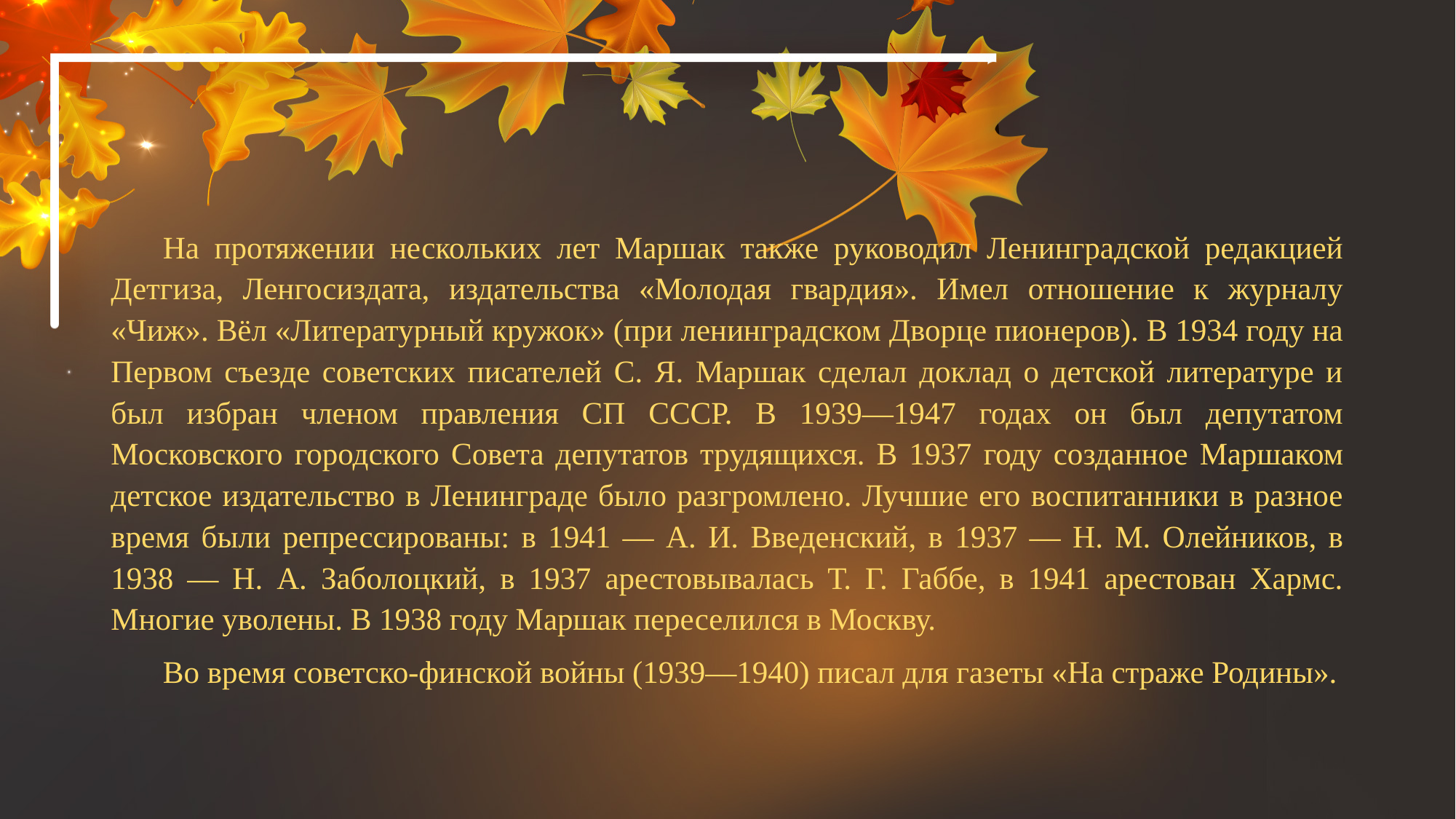

На протяжении нескольких лет Маршак также руководил Ленинградской редакцией Детгиза, Ленгосиздата, издательства «Молодая гвардия». Имел отношение к журналу «Чиж». Вёл «Литературный кружок» (при ленинградском Дворце пионеров). В 1934 году на Первом съезде советских писателей С. Я. Маршак сделал доклад о детской литературе и был избран членом правления СП СССР. В 1939—1947 годах он был депутатом Московского городского Совета депутатов трудящихся. В 1937 году созданное Маршаком детское издательство в Ленинграде было разгромлено. Лучшие его воспитанники в разное время были репрессированы: в 1941 — А. И. Введенский, в 1937 — Н. М. Олейников, в 1938 — Н. А. Заболоцкий, в 1937 арестовывалась Т. Г. Габбе, в 1941 арестован Хармс. Многие уволены. В 1938 году Маршак переселился в Москву.
Во время советско-финской войны (1939—1940) писал для газеты «На страже Родины».